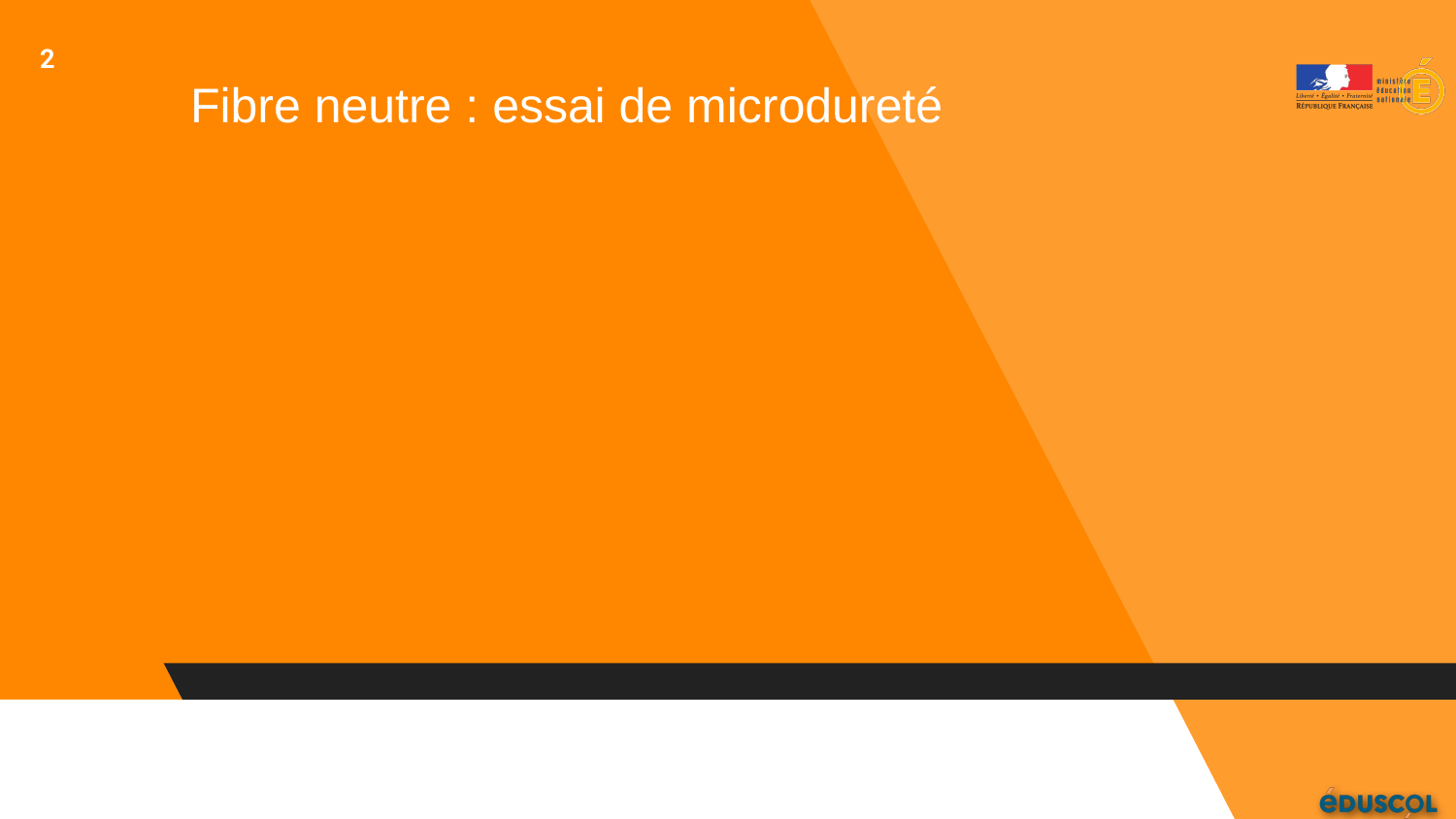

2
# Fibre neutre : essai de microdureté